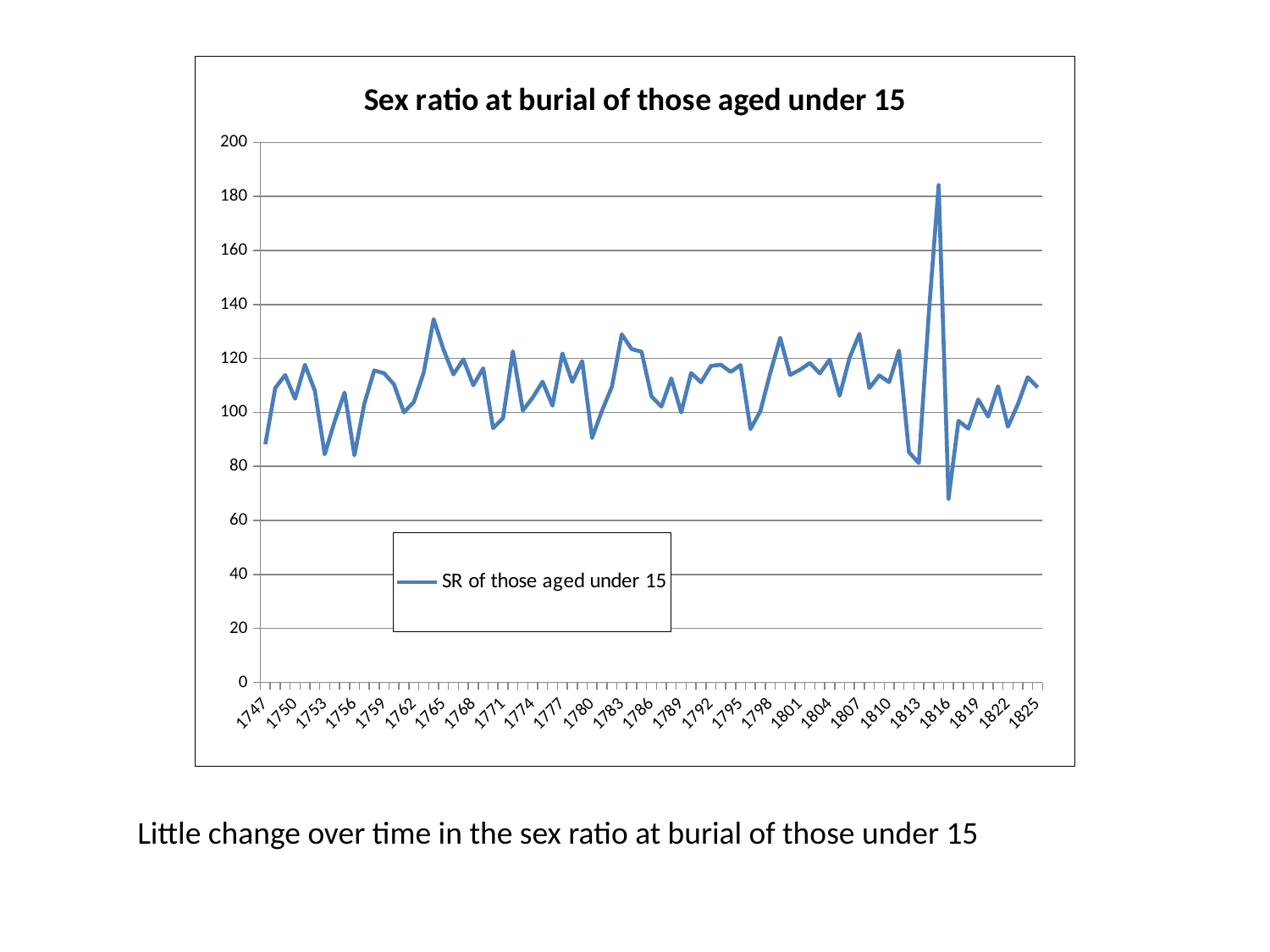

### Chart: Sex ratio at burial of those aged under 15

| Category | SR of those aged under 15 |
|---|---|
| 1747 | 88.23529411764707 |
| 1748 | 109.0909090909091 |
| 1749 | 113.88888888888825 |
| 1750 | 105.09259259259224 |
| 1751 | 117.67676767676734 |
| 1752 | 108.05860805860785 |
| 1753 | 84.50184501844981 |
| 1754 | 96.7032967032967 |
| 1755 | 107.39130434782608 |
| 1756 | 84.11552346570433 |
| 1757 | 103.28638497652545 |
| 1758 | 115.59139784946237 |
| 1759 | 114.51612903225806 |
| 1760 | 110.36269430051813 |
| 1761 | 100.0 |
| 1762 | 103.91304347826123 |
| 1763 | 114.83253588516746 |
| 1764 | 134.54545454545453 |
| 1765 | 123.24561403508802 |
| 1766 | 114.10256410256353 |
| 1767 | 119.66527196652676 |
| 1768 | 110.07751937984496 |
| 1769 | 116.35220125786122 |
| 1770 | 94.16909620991257 |
| 1771 | 97.88135593220335 |
| 1772 | 122.62773722627738 |
| 1773 | 100.74906367041262 |
| 1774 | 105.52147239263746 |
| 1775 | 111.39705882352887 |
| 1776 | 102.51572327044026 |
| 1777 | 121.87499999999999 |
| 1778 | 111.333333333333 |
| 1779 | 119.04761904761963 |
| 1780 | 90.53627760252326 |
| 1781 | 100.64724919093852 |
| 1782 | 109.54773869346734 |
| 1783 | 128.94736842105252 |
| 1784 | 123.47417840375554 |
| 1785 | 122.5 |
| 1786 | 105.92885375494072 |
| 1787 | 102.18181818181819 |
| 1788 | 112.62135922330097 |
| 1789 | 100.0 |
| 1790 | 114.64646464646465 |
| 1791 | 111.15702479338843 |
| 1792 | 117.22488038277513 |
| 1793 | 117.69547325102855 |
| 1794 | 115.02145922746782 |
| 1795 | 117.56756756756756 |
| 1796 | 93.84615384615384 |
| 1797 | 100.53191489361735 |
| 1798 | 114.66666666666667 |
| 1799 | 127.64705882352887 |
| 1800 | 113.89830508474576 |
| 1801 | 115.81632653061224 |
| 1802 | 118.34862385321102 |
| 1803 | 114.44444444444477 |
| 1804 | 119.60784313725433 |
| 1805 | 106.15384615384559 |
| 1806 | 120.2312138728327 |
| 1807 | 129.14285714285649 |
| 1808 | 109.04522613065325 |
| 1809 | 113.71428571428572 |
| 1810 | 111.22994652406418 |
| 1811 | 122.916666666667 |
| 1812 | 85.26315789473678 |
| 1813 | 81.25 |
| 1814 | 136.36363636363708 |
| 1815 | 184.21052631579013 |
| 1816 | 68.0 |
| 1817 | 96.87499999999999 |
| 1818 | 94.02985074626865 |
| 1819 | 104.83870967741935 |
| 1820 | 98.43750000000023 |
| 1821 | 109.70149253731343 |
| 1822 | 94.71153846153847 |
| 1823 | 103.03030303030303 |
| 1824 | 113.0718954248366 |
| 1825 | 109.28571428571429 |
Little change over time in the sex ratio at burial of those under 15